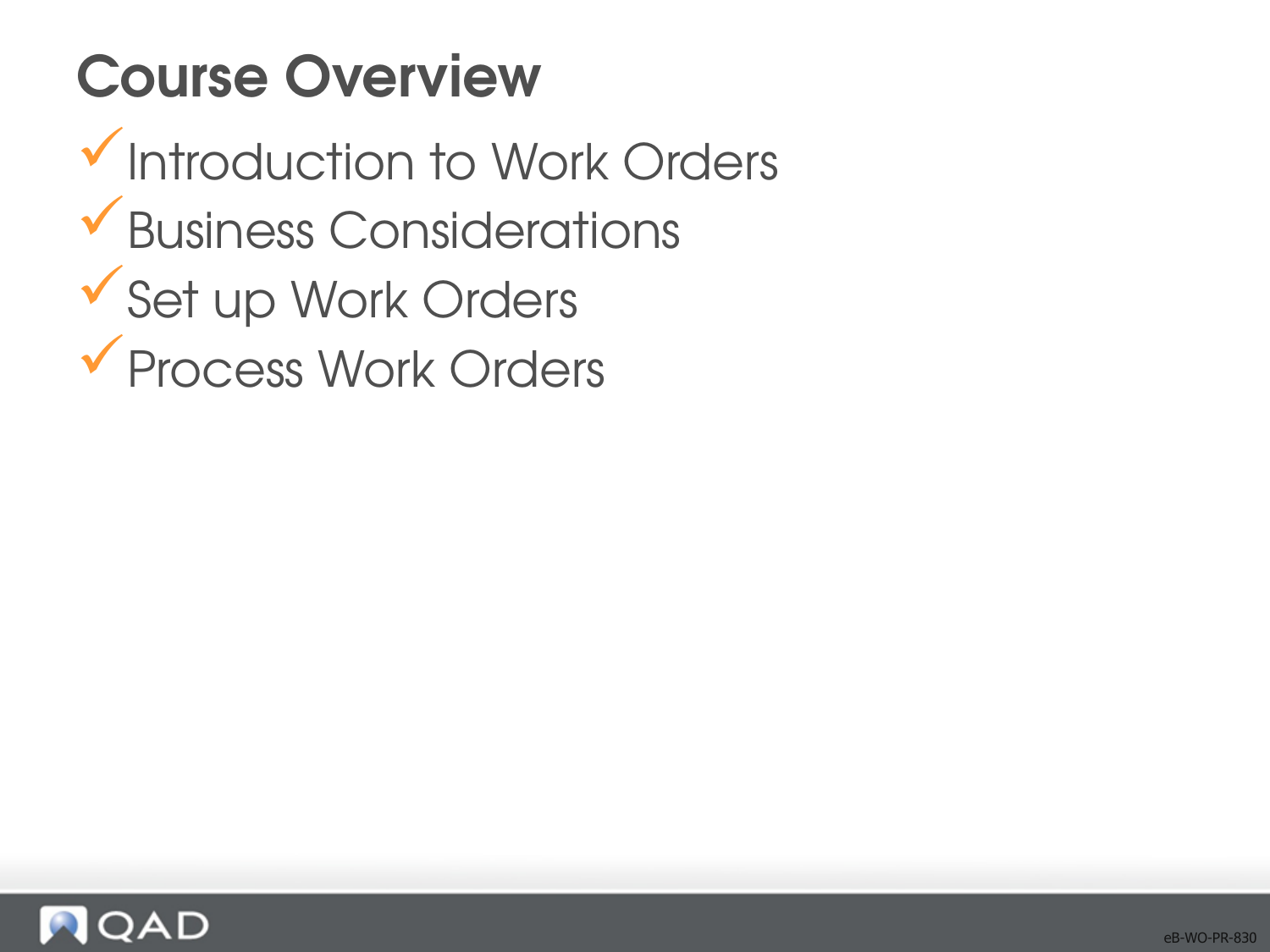

# Course Overview
Introduction to Work Orders
Business Considerations
Set up Work Orders
Process Work Orders
eB-WO-PR-830